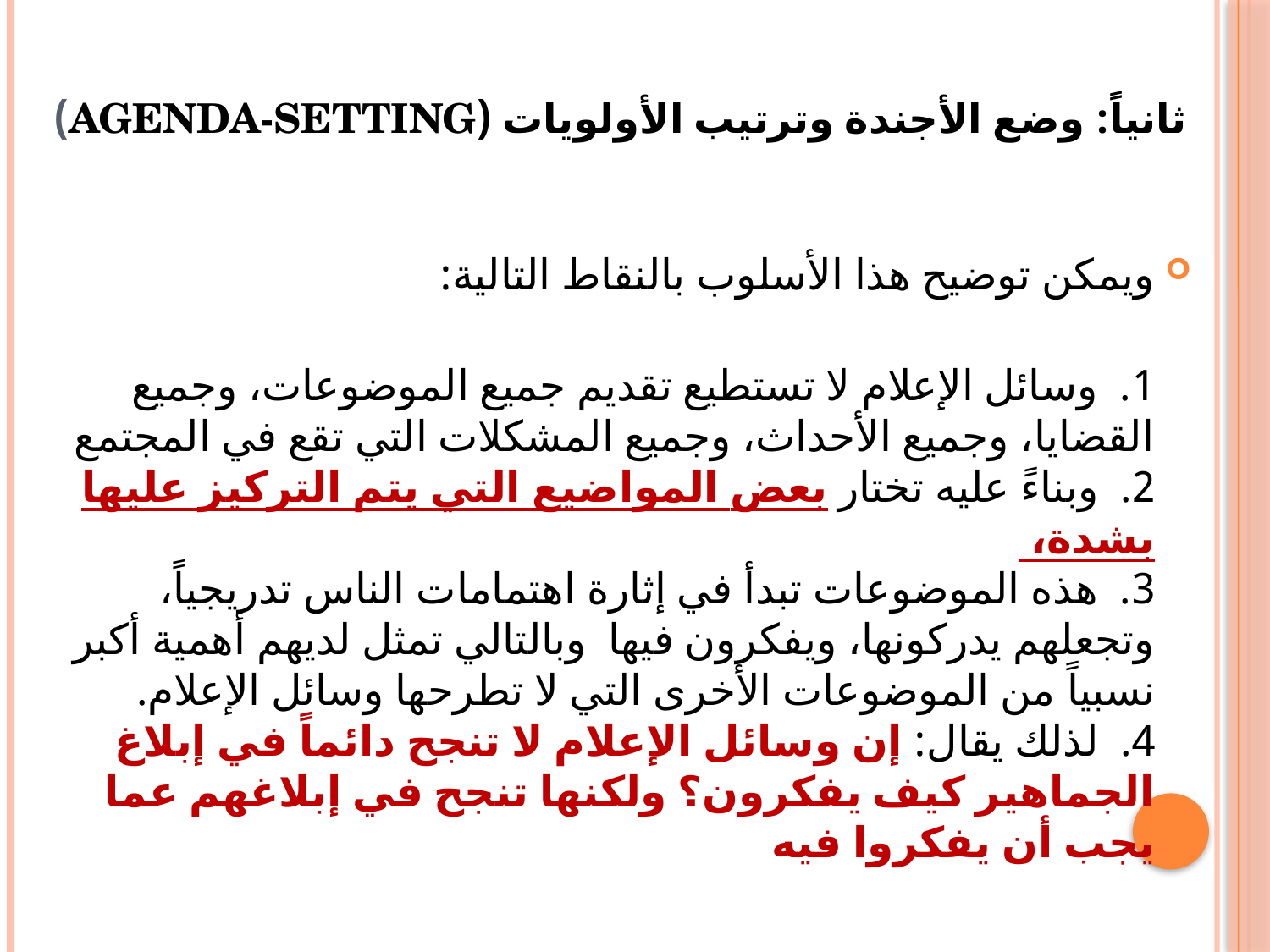

# ثانياً: وضع الأجندة وترتيب الأولويات (AGENDA-SETTING)

ويمكن توضيح هذا الأسلوب بالنقاط التالية:
1.  وسائل الإعلام لا تستطيع تقديم جميع الموضوعات، وجميع القضايا، وجميع الأحداث، وجميع المشكلات التي تقع في المجتمع
2.  وبناءً عليه تختار بعض المواضيع التي يتم التركيز عليها بشدة،
3.  هذه الموضوعات تبدأ في إثارة اهتمامات الناس تدريجياً، وتجعلهم يدركونها، ويفكرون فيها  وبالتالي تمثل لديهم أهمية أكبر نسبياً من الموضوعات الأخرى التي لا تطرحها وسائل الإعلام. 
4.  لذلك يقال: إن وسائل الإعلام لا تنجح دائماً في إبلاغ الجماهير كيف يفكرون؟ ولكنها تنجح في إبلاغهم عما يجب أن يفكروا فيه